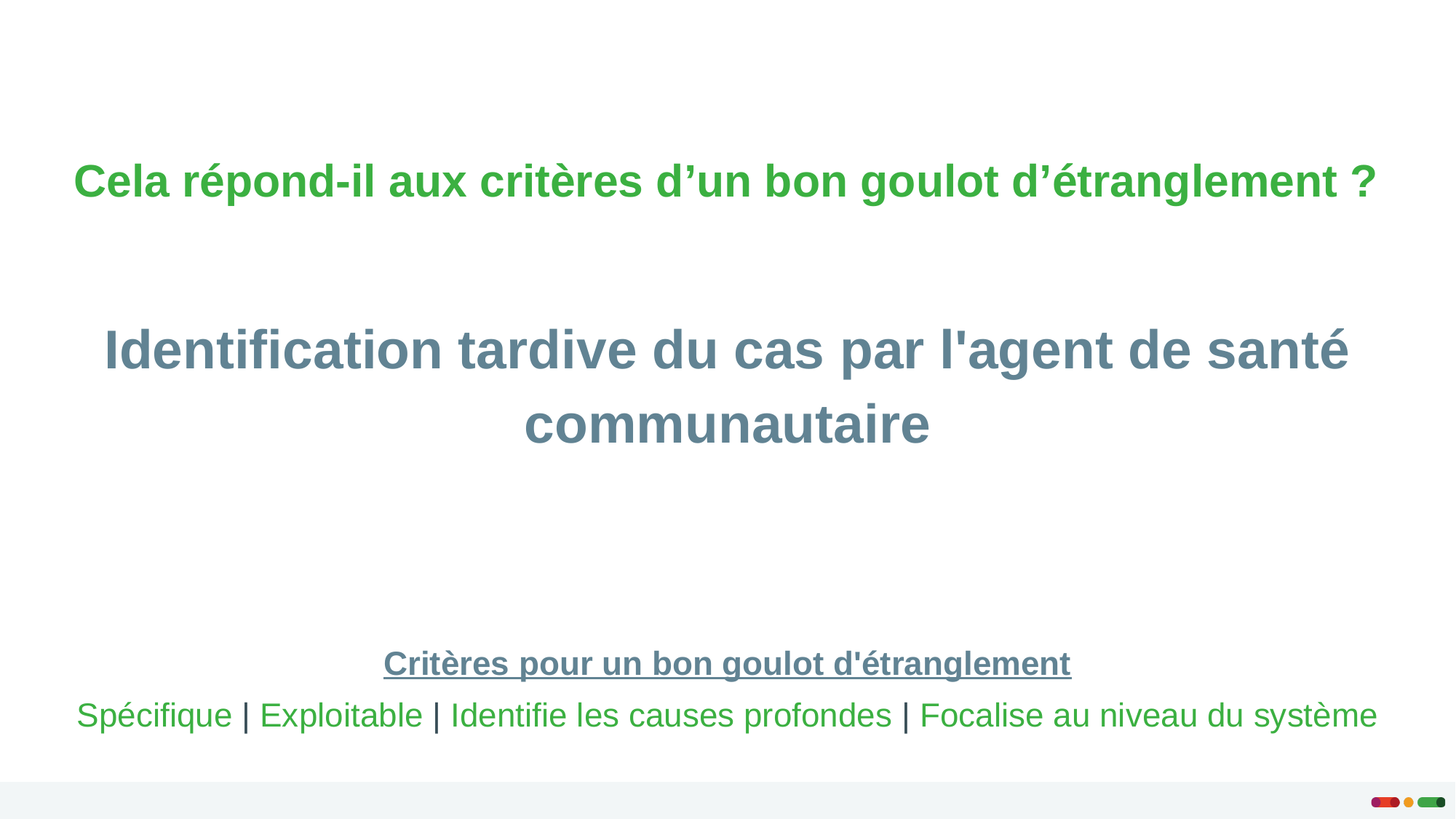

Cela répond-il aux critères d’un bon goulot d’étranglement ?
Identification tardive du cas par l'agent de santé communautaire
Critères pour un bon goulot d'étranglement
Spécifique | Exploitable | Identifie les causes profondes | Focalise au niveau du système